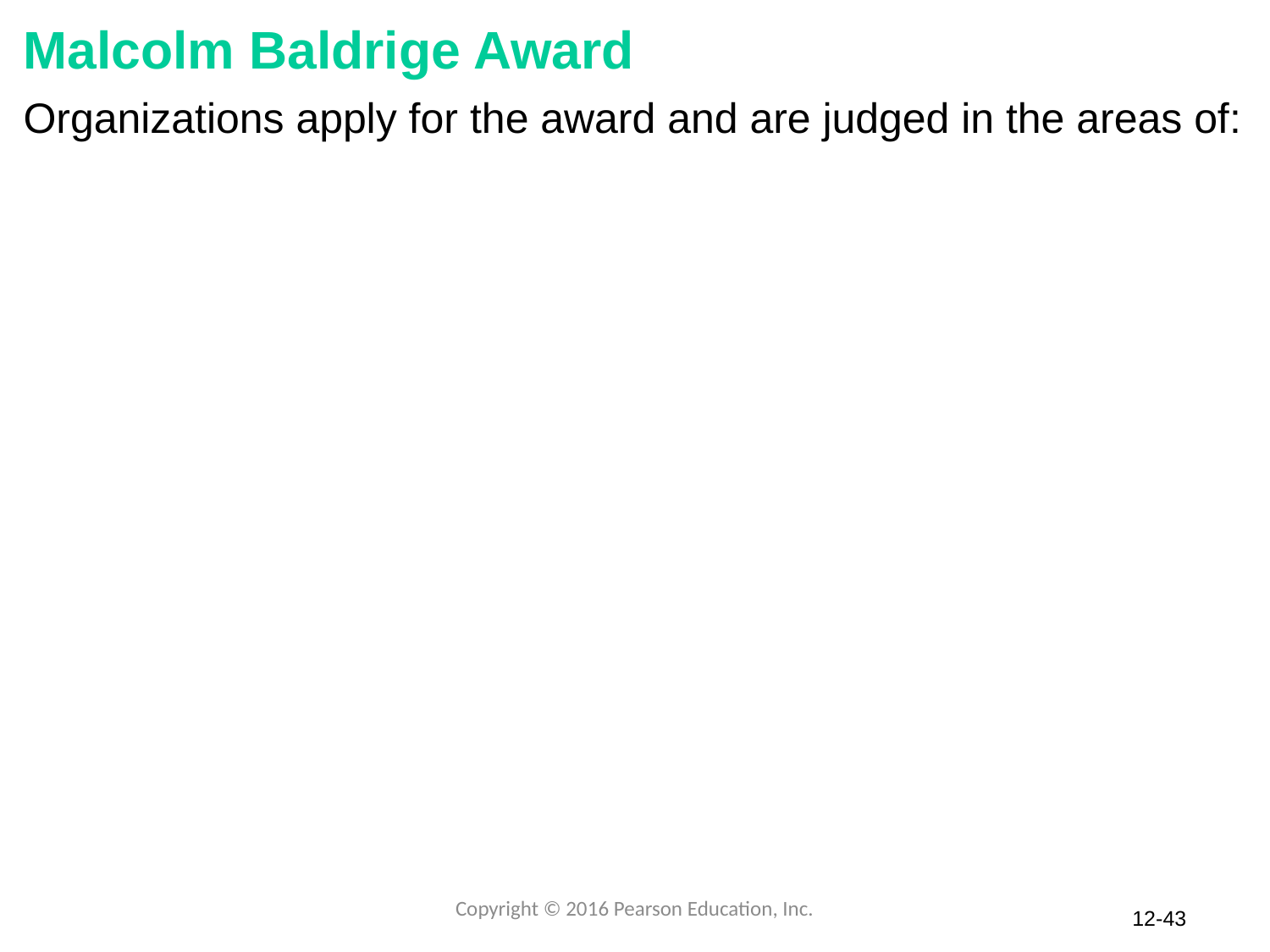

# Malcolm Baldrige Award
Organizations apply for the award and are judged in the areas of:

Copyright © 2016 Pearson Education, Inc.